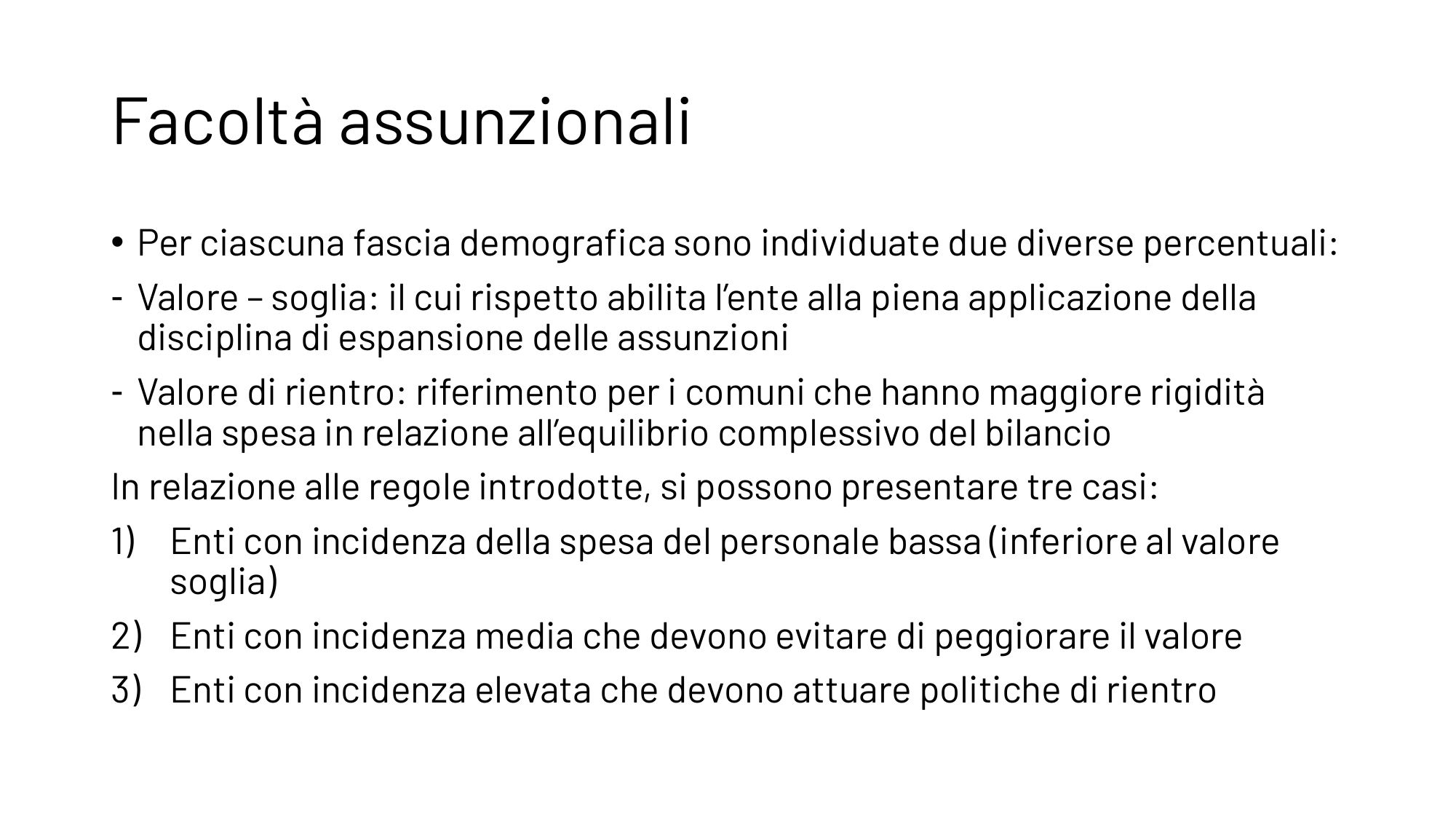

# Facoltà assunzionali
Per ciascuna fascia demografica sono individuate due diverse percentuali:
Valore – soglia: il cui rispetto abilita l’ente alla piena applicazione della disciplina di espansione delle assunzioni
Valore di rientro: riferimento per i comuni che hanno maggiore rigidità nella spesa in relazione all’equilibrio complessivo del bilancio
In relazione alle regole introdotte, si possono presentare tre casi:
Enti con incidenza della spesa del personale bassa (inferiore al valore soglia)
Enti con incidenza media che devono evitare di peggiorare il valore
Enti con incidenza elevata che devono attuare politiche di rientro